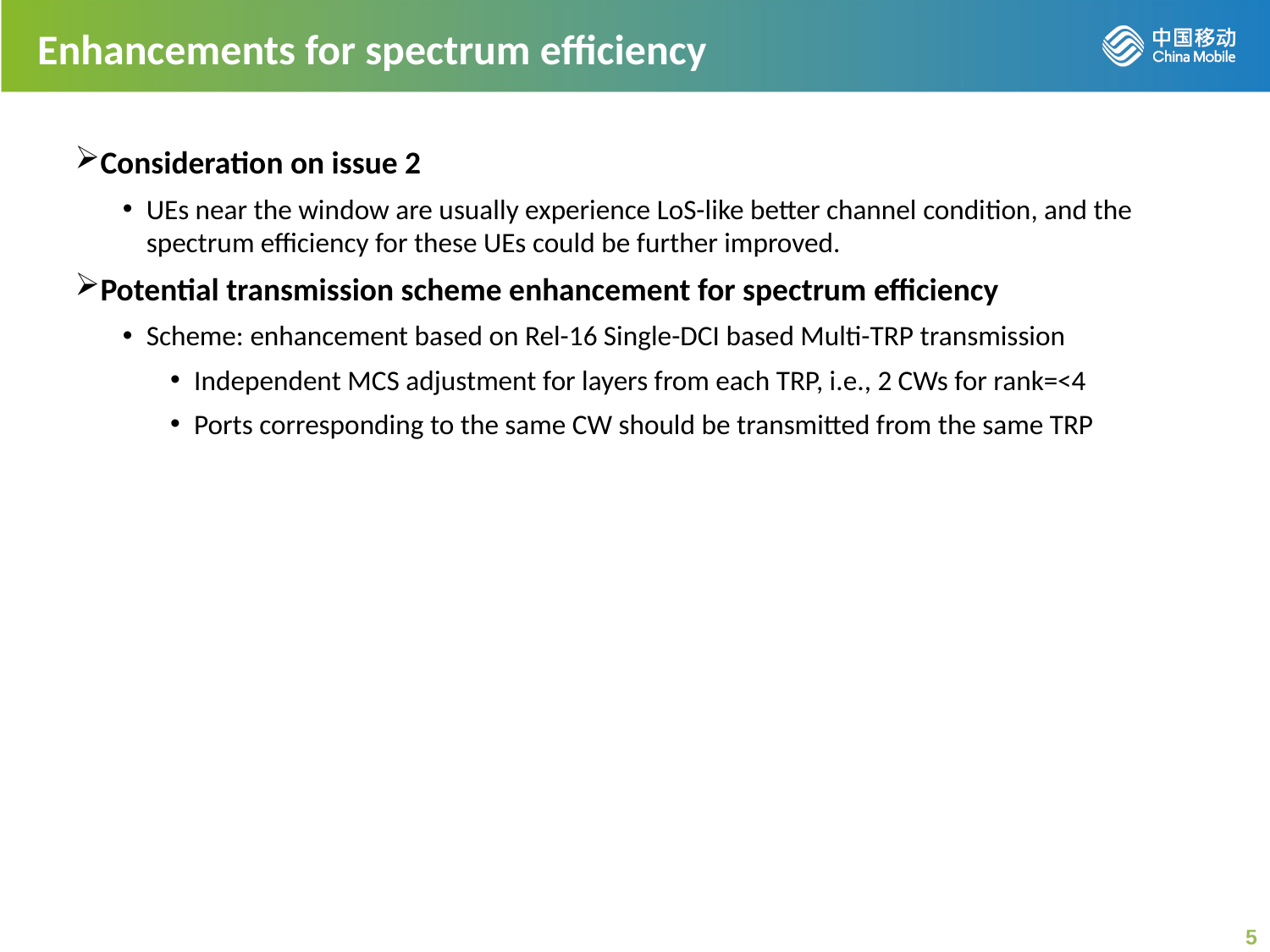

# Enhancements for spectrum efficiency
Consideration on issue 2
UEs near the window are usually experience LoS-like better channel condition, and the spectrum efficiency for these UEs could be further improved.
Potential transmission scheme enhancement for spectrum efficiency
Scheme: enhancement based on Rel-16 Single-DCI based Multi-TRP transmission
Independent MCS adjustment for layers from each TRP, i.e., 2 CWs for rank=<4
Ports corresponding to the same CW should be transmitted from the same TRP